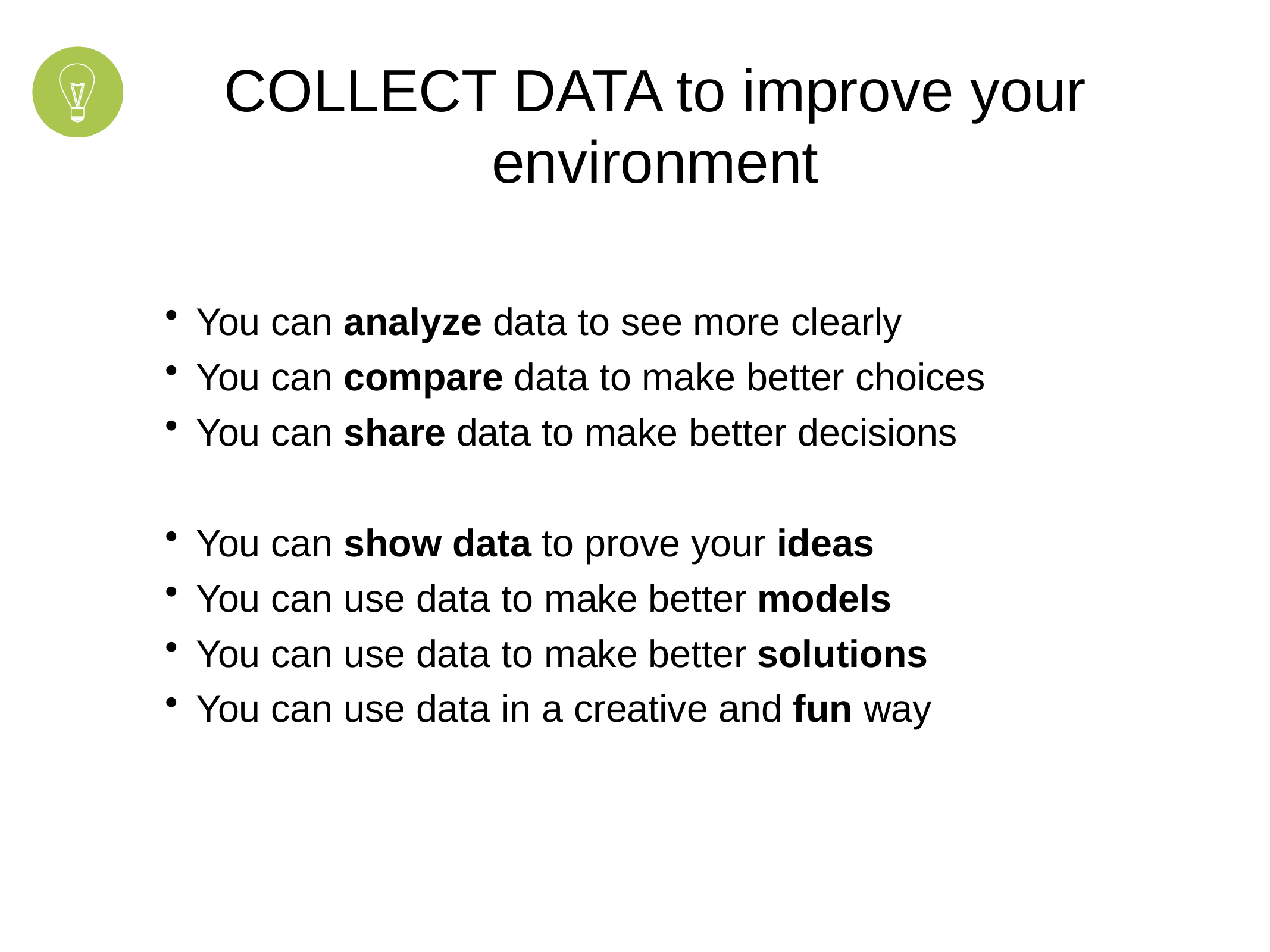

# COLLECT DATA to improve your environment
You can analyze data to see more clearly
You can compare data to make better choices
You can share data to make better decisions
You can show data to prove your ideas
You can use data to make better models
You can use data to make better solutions
You can use data in a creative and fun way